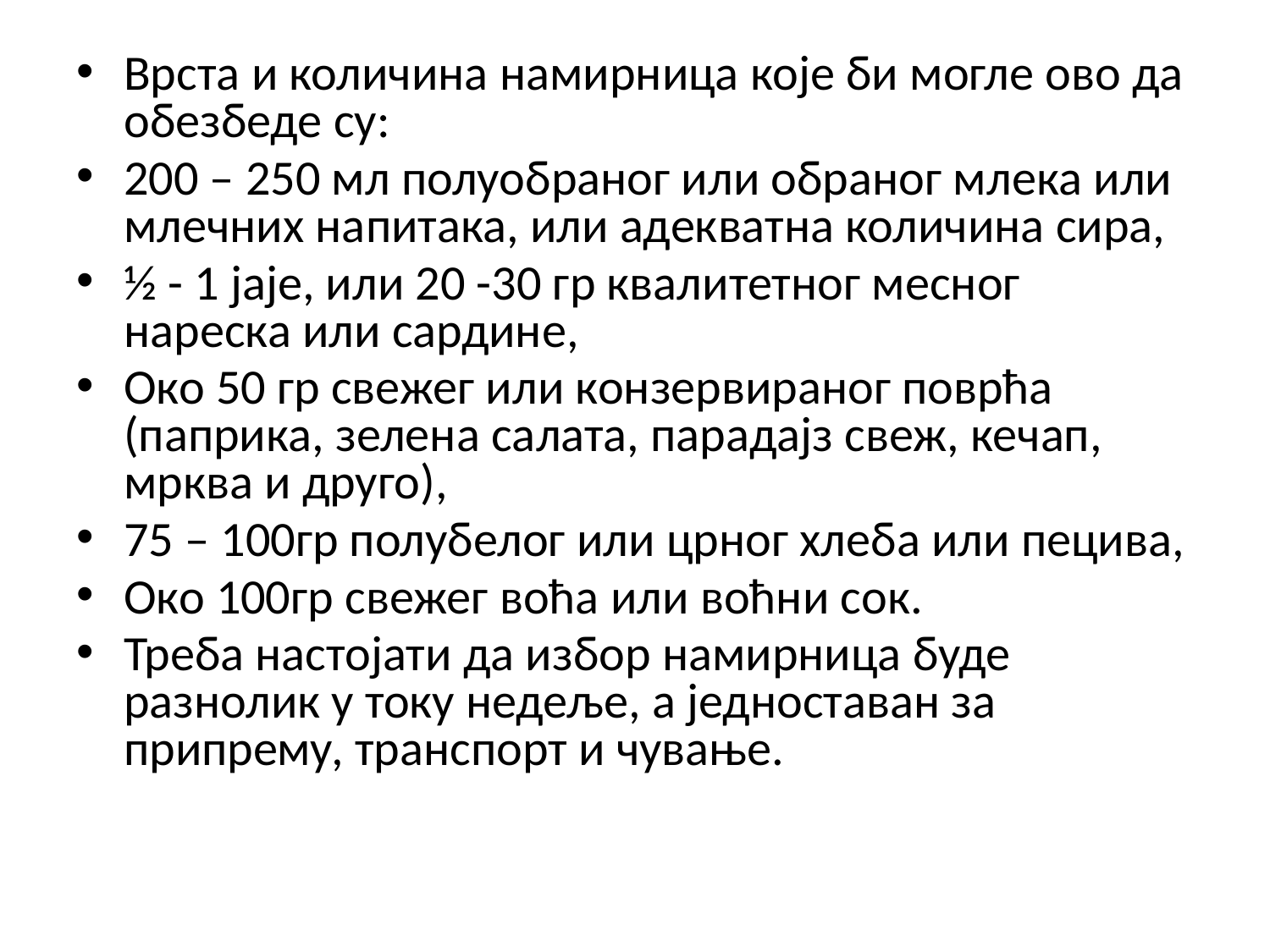

Врста и количина намирница које би могле ово да обезбеде су:
200 – 250 мл полуобраног или обраног млека или млечних напитака, или адекватна количина сира,
½ - 1 јаје, или 20 -30 гр квалитетног месног нареска или сардине,
Око 50 гр свежег или конзервираног поврћа (паприка, зелена салата, парадајз свеж, кечап, мрква и друго),
75 – 100гр полубелог или црног хлеба или пецива,
Око 100гр свежег воћа или воћни сок.
Треба настојати да избор намирница буде разнолик у току недеље, а једноставан за припрему, транспорт и чување.